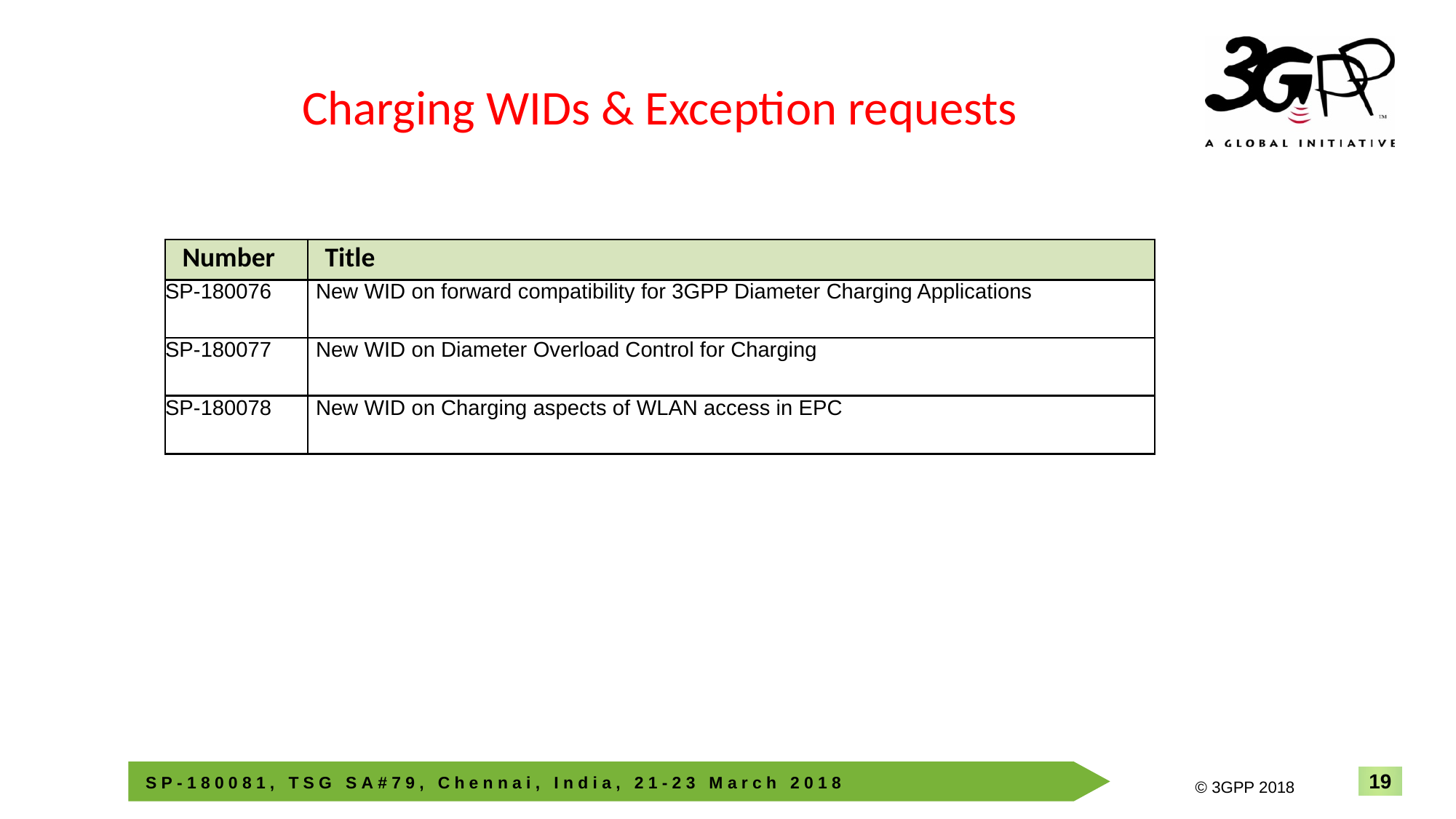

Charging WIDs & Exception requests
| Number | Title |
| --- | --- |
| SP-180076 | New WID on forward compatibility for 3GPP Diameter Charging Applications |
| SP-180077 | New WID on Diameter Overload Control for Charging |
| SP-180078 | New WID on Charging aspects of WLAN access in EPC |